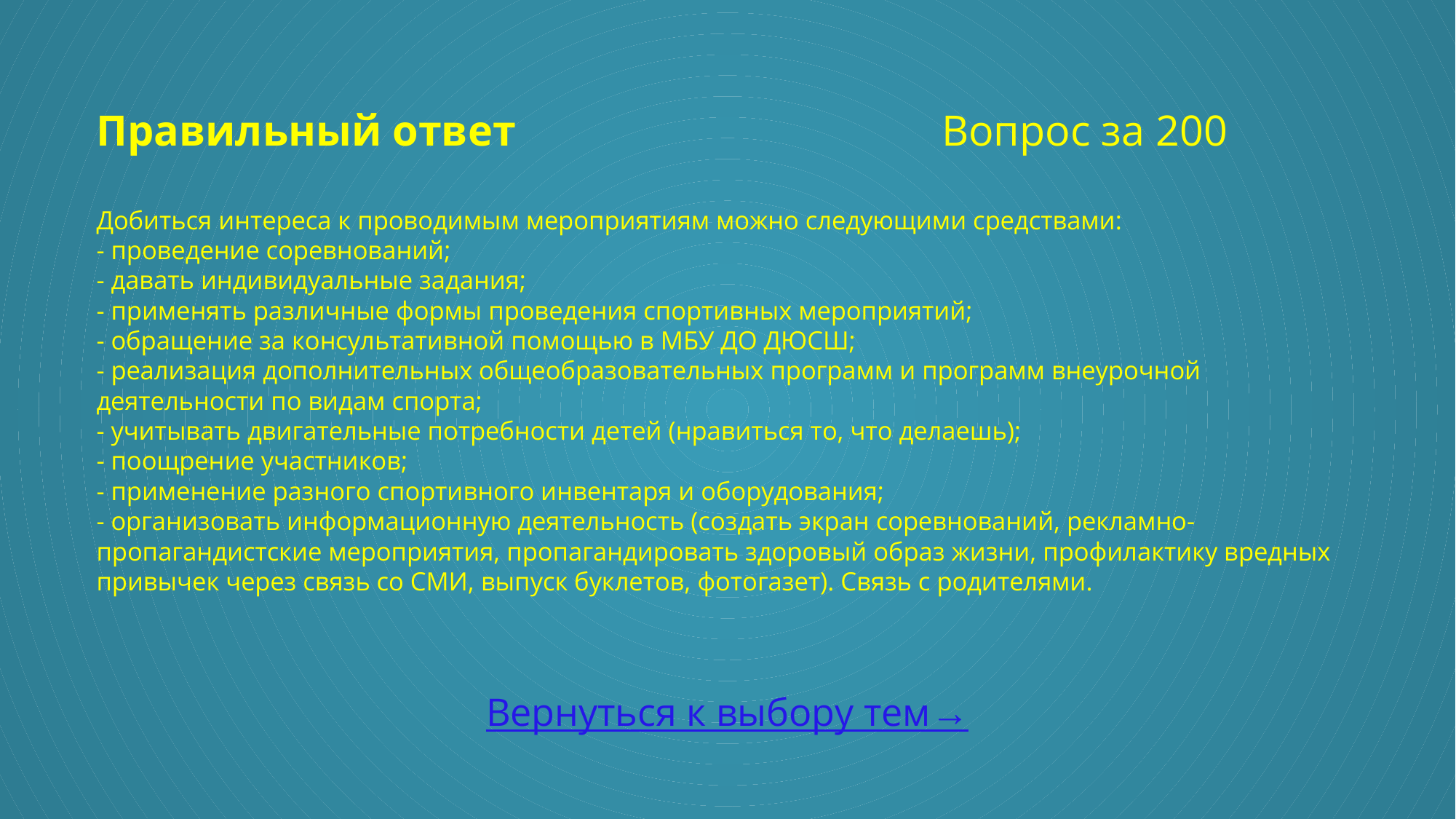

# Правильный ответ                                       Вопрос за 200 Добиться интереса к проводимым мероприятиям можно следующими средствами: - проведение соревнований; - давать индивидуальные задания; - применять различные формы проведения спортивных мероприятий; - обращение за консультативной помощью в МБУ ДО ДЮСШ; - реализация дополнительных общеобразовательных программ и программ внеурочной деятельности по видам спорта; - учитывать двигательные потребности детей (нравиться то, что делаешь); - поощрение участников; - применение разного спортивного инвентаря и оборудования; - организовать информационную деятельность (создать экран соревнований, рекламно-пропагандистские мероприятия, пропагандировать здоровый образ жизни, профилактику вредных привычек через связь со СМИ, выпуск буклетов, фотогазет). Связь с родителями.
Вернуться к выбору тем→